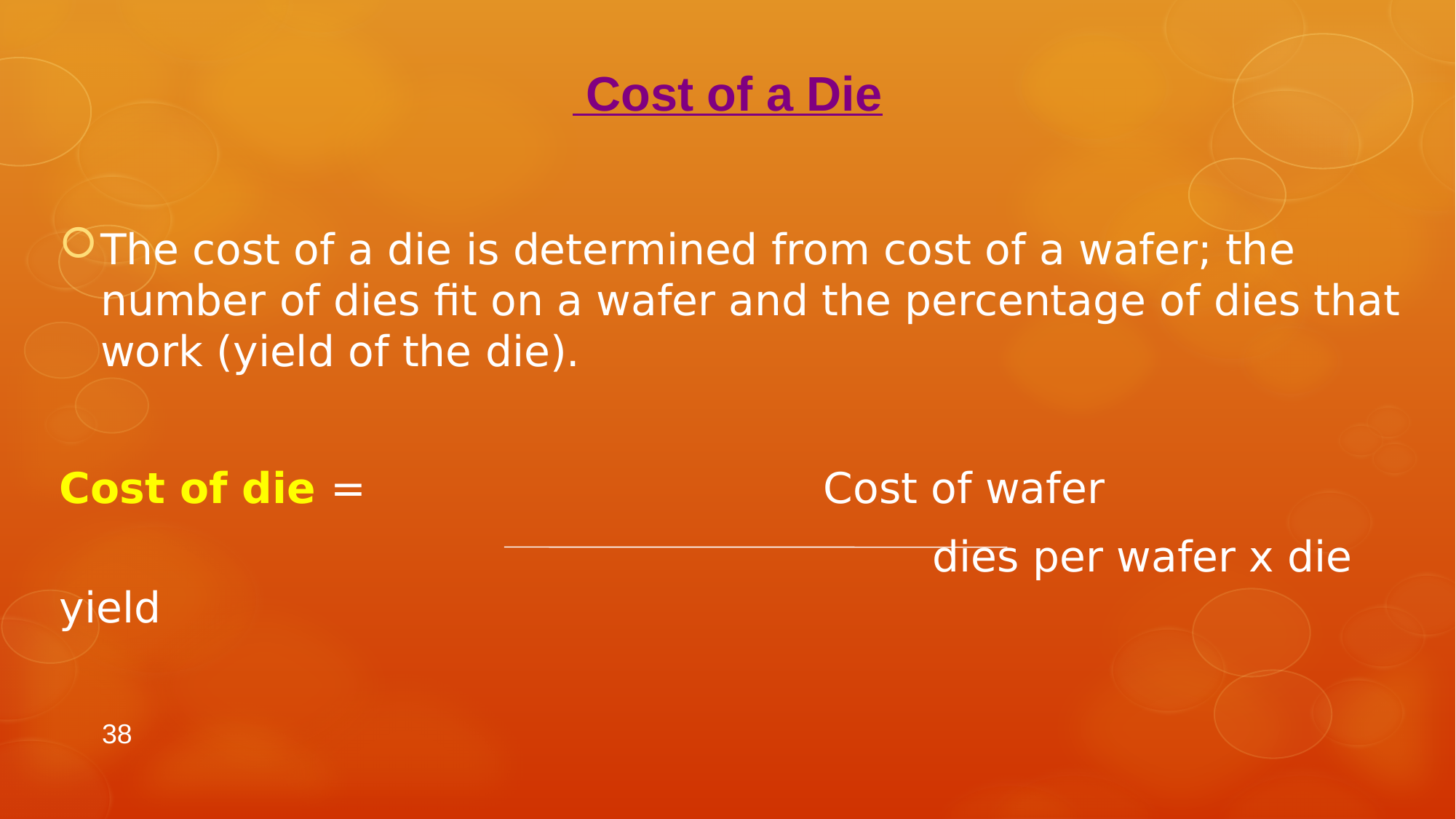

Cost of a Die
The cost of a die is determined from cost of a wafer; the number of dies fit on a wafer and the percentage of dies that work (yield of the die).

Cost of die = 					Cost of wafer
								dies per wafer x die yield

38